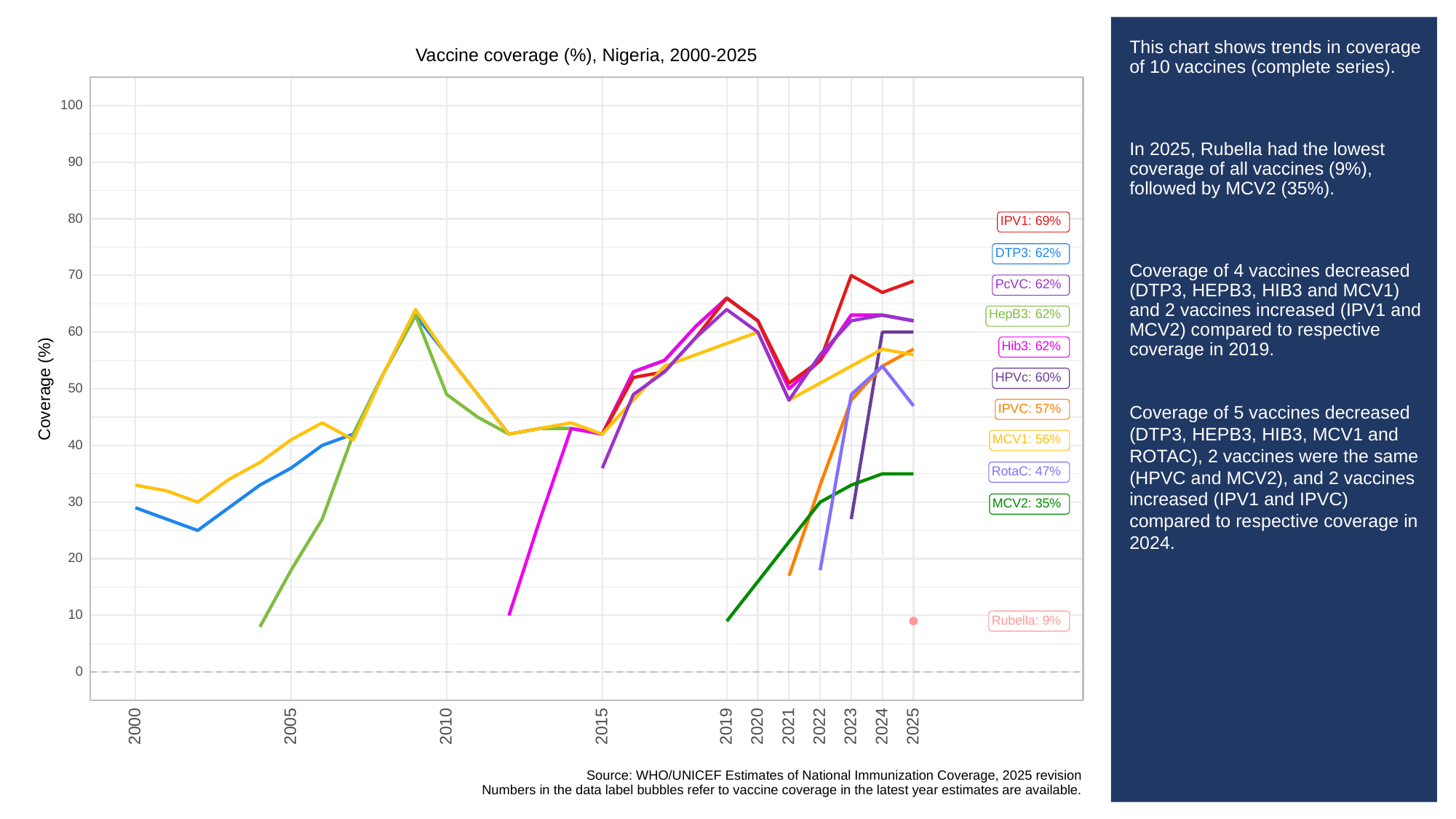

# This chart shows trends in coverage of 10 vaccines (complete series).

In 2025, Rubella had the lowest coverage of all vaccines (9%), followed by MCV2 (35%).

Coverage of 4 vaccines decreased (DTP3, HEPB3, HIB3 and MCV1) and 2 vaccines increased (IPV1 and MCV2) compared to respective coverage in 2019.

Coverage of 5 vaccines decreased (DTP3, HEPB3, HIB3, MCV1 and ROTAC), 2 vaccines were the same (HPVC and MCV2), and 2 vaccines increased (IPV1 and IPVC) compared to respective coverage in 2024.

Vaccine coverage (%), Nigeria, 2000-2025

100

90

80
IPV1: 69%

DTP3: 62%

70

PcVC: 62%

HepB3: 62%

60

Hib3: 62%

HPVc: 60%
Coverage (%)
50

IPVC: 57%

MCV1: 56%
40

RotaC: 47%

30
MCV2: 35%

20

10

Rubella: 9%

0

2023
2000
2005
2010
2015
2019
2020
2021
2022
2024
2025
Source: WHO/UNICEF Estimates of National Immunization Coverage, 2025 revision
Numbers in the data label bubbles refer to vaccine coverage in the latest year estimates are available.